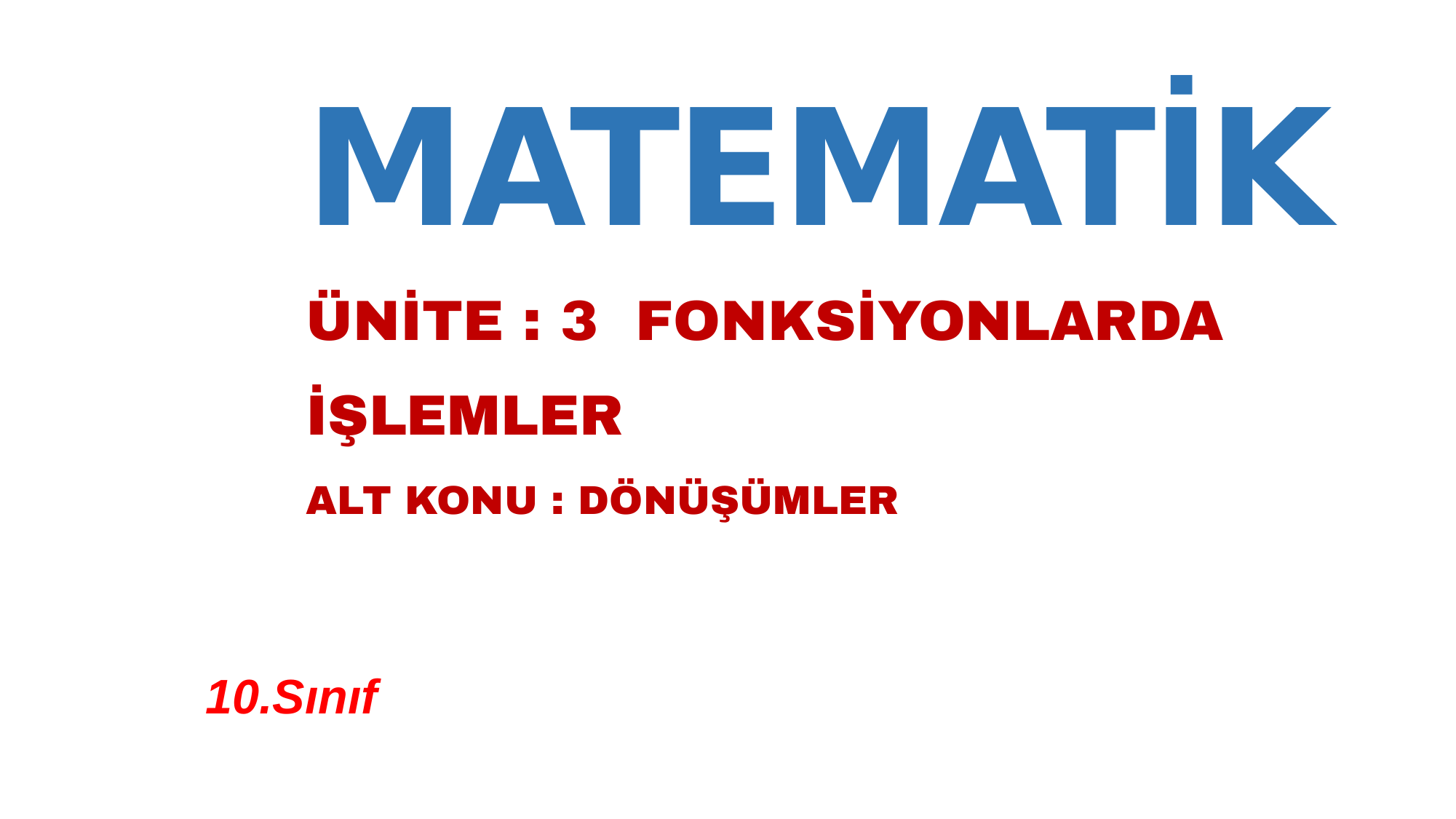

MATEMATİK
ÜNİTE : 3  FONKSİYONLARDA İŞLEMLER
ALT KONU : DÖNÜŞÜMLER
10.Sınıf